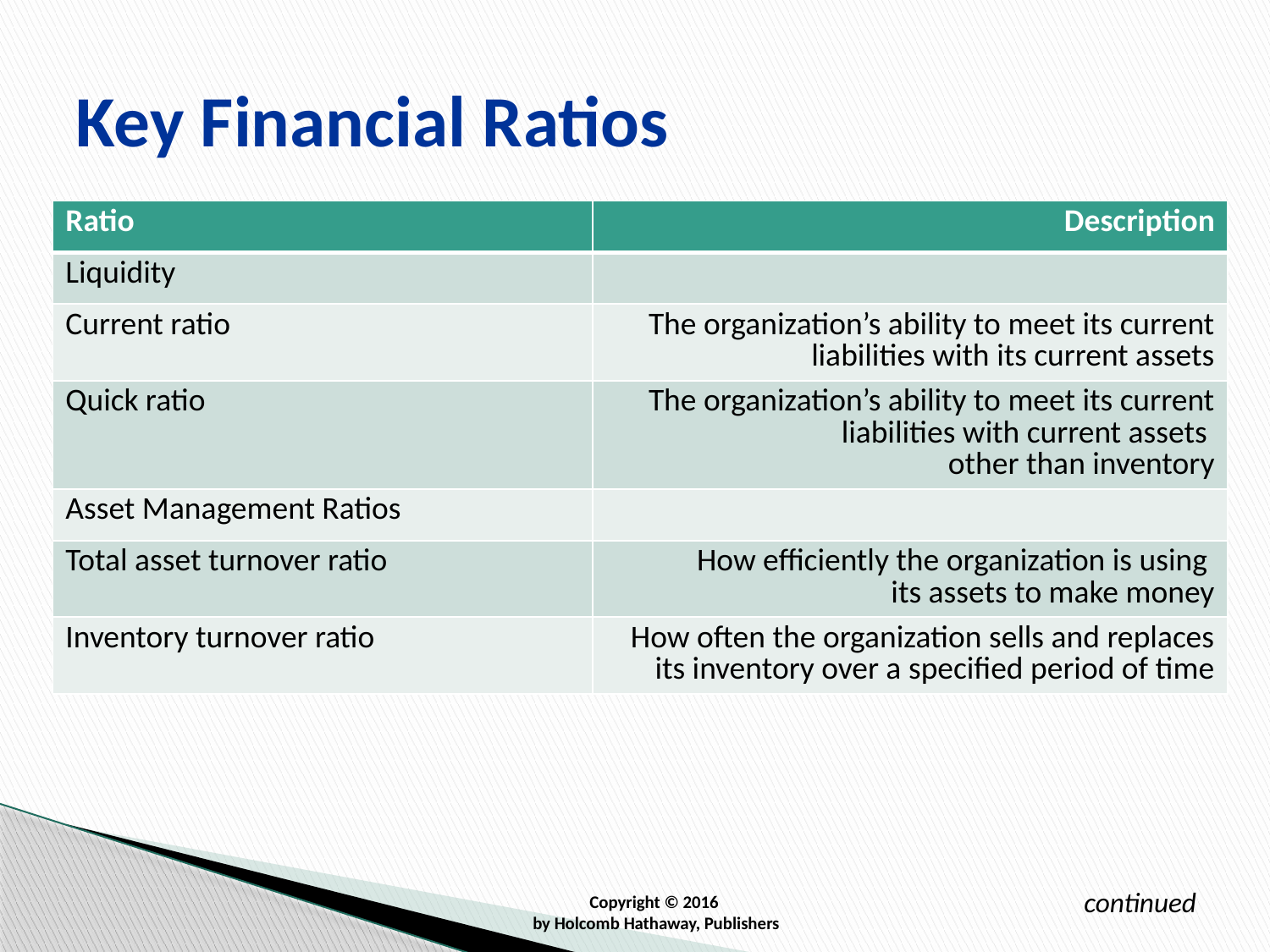

# Key Financial Ratios
| Ratio | Description |
| --- | --- |
| Liquidity |  |
| Current ratio | The organization’s ability to meet its current liabilities with its current assets |
| Quick ratio | The organization’s ability to meet its current liabilities with current assets other than inventory |
| Asset Management Ratios |  |
| Total asset turnover ratio | How efficiently the organization is using its assets to make money |
| Inventory turnover ratio | How often the organization sells and replaces its inventory over a specified period of time |
continued
Copyright © 2016
by Holcomb Hathaway, Publishers